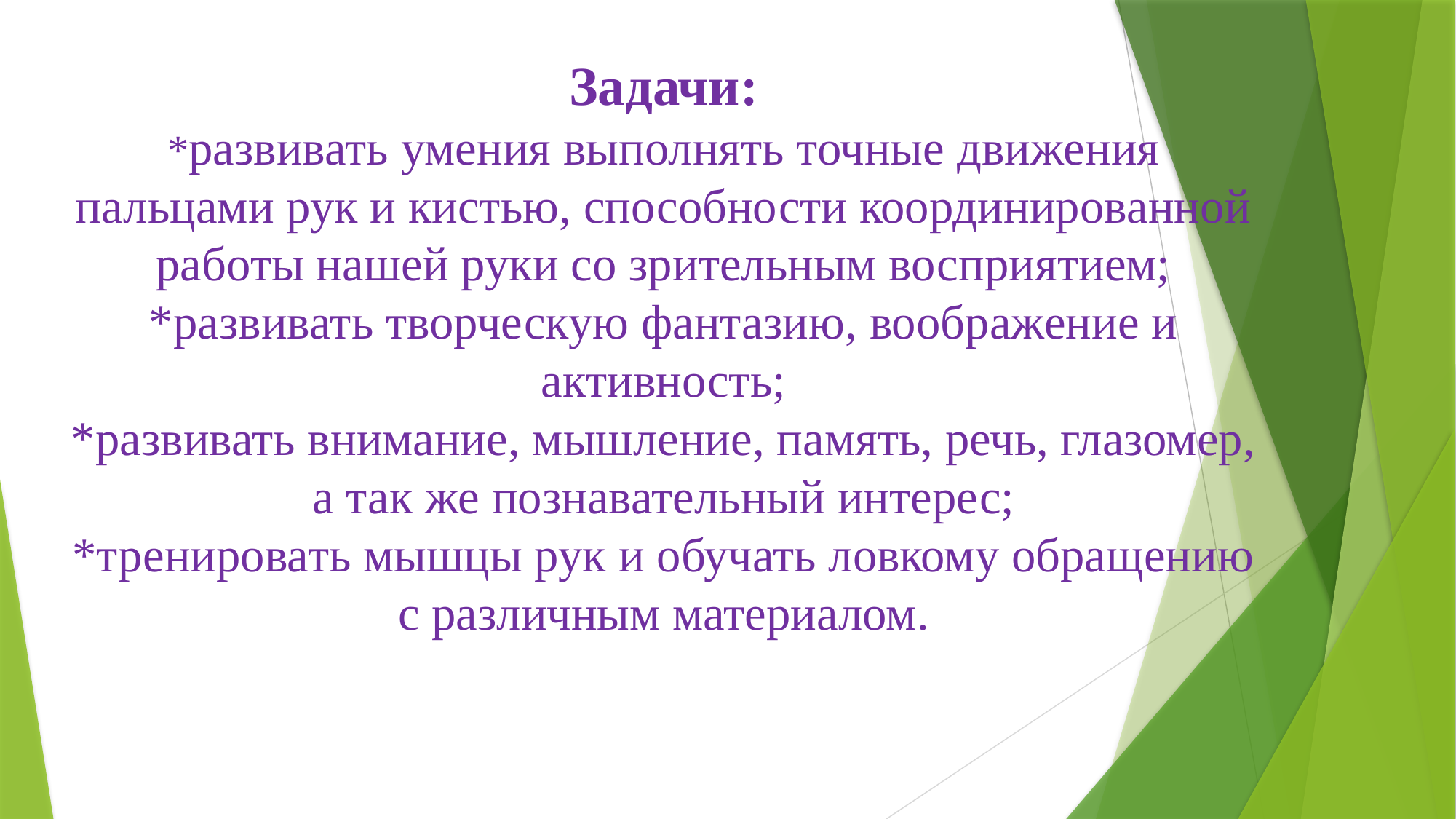

# Задачи: *развивать умения выполнять точные движения пальцами рук и кистью, способности координированной работы нашей руки со зрительным восприятием; *развивать творческую фантазию, воображение и активность; *развивать внимание, мышление, память, речь, глазомер, а так же познавательный интерес; *тренировать мышцы рук и обучать ловкому обращению с различным материалом.